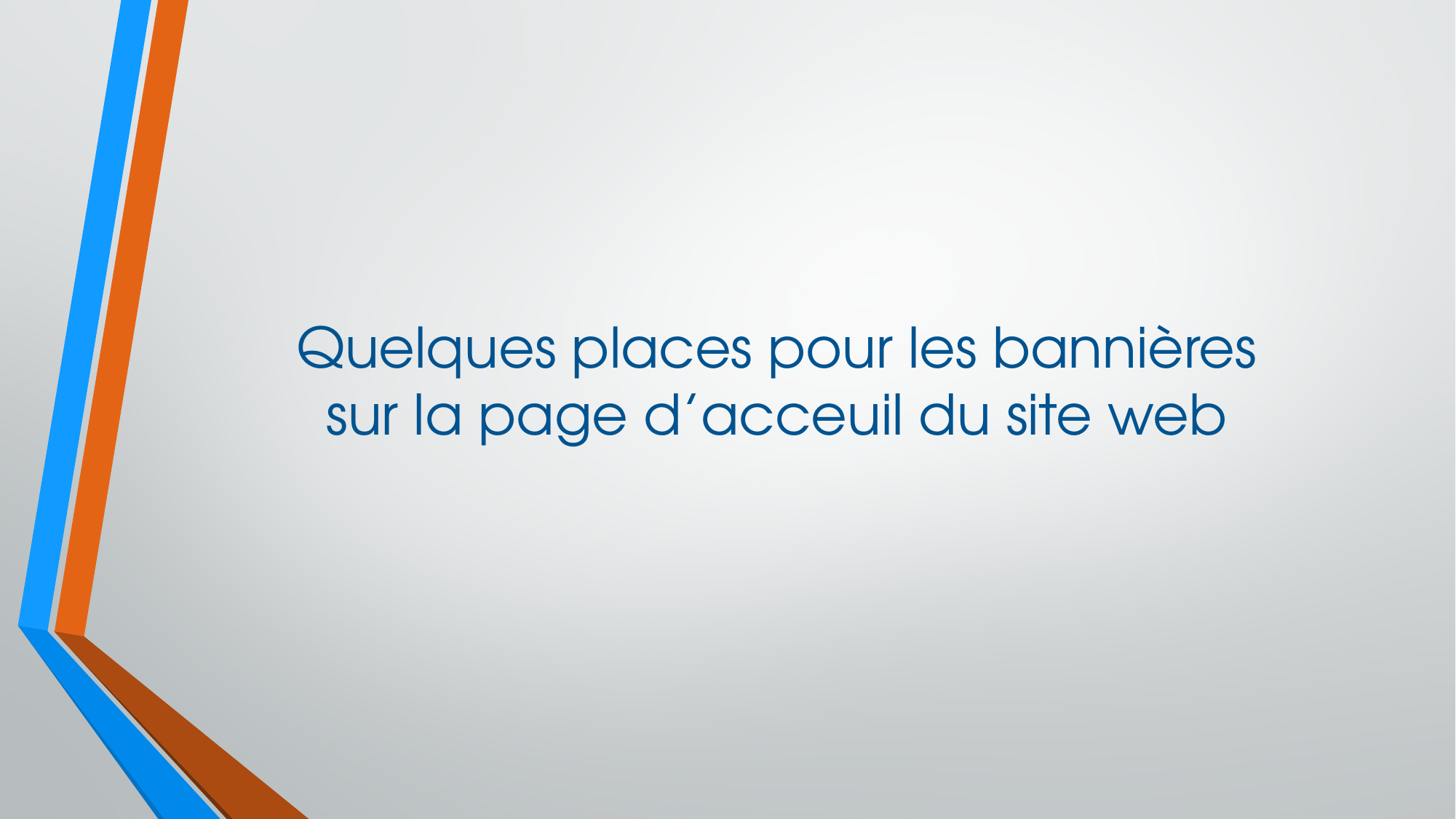

# Quelques places pour les bannières sur la page d’acceuil du site web